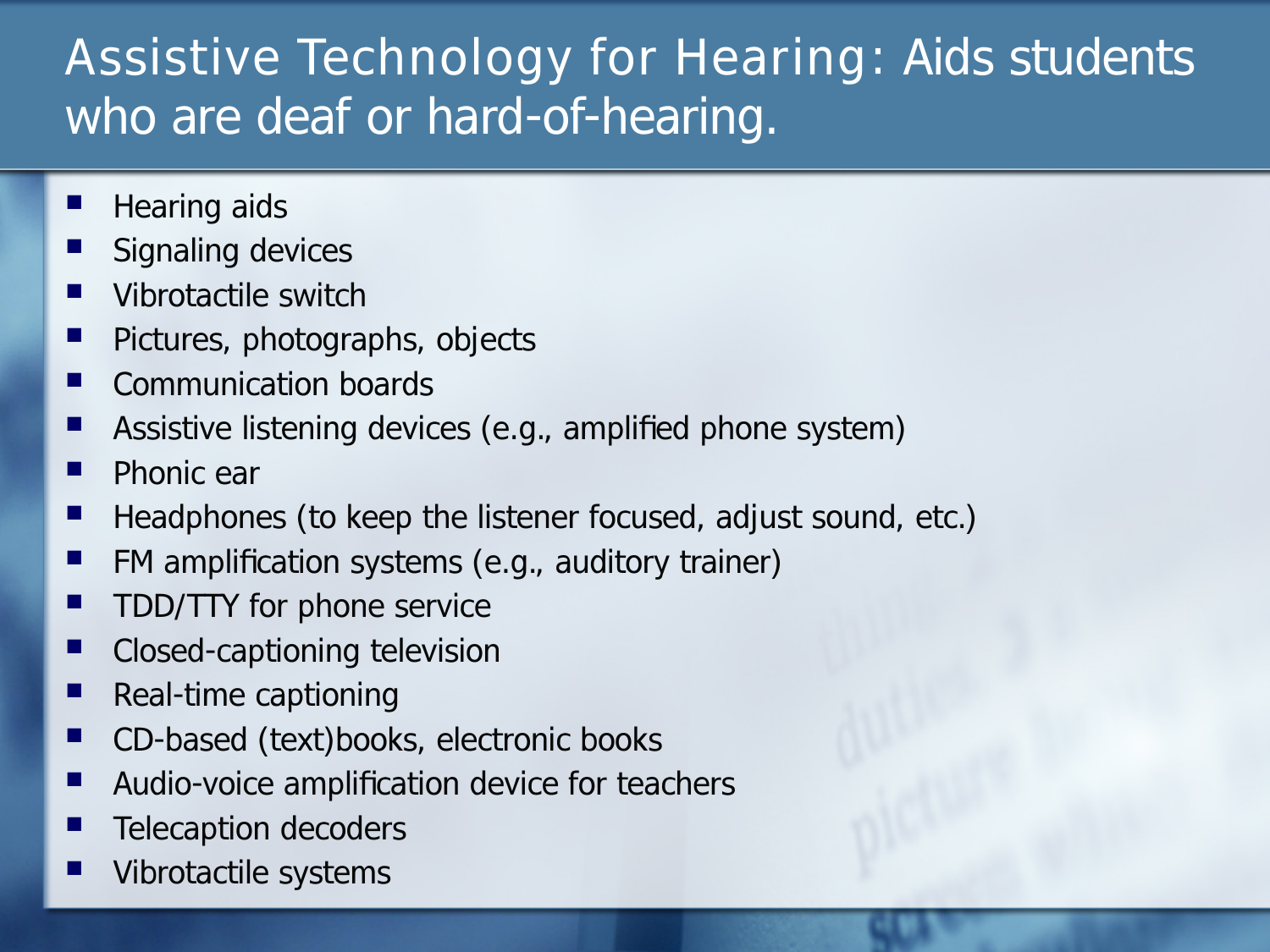

# Assistive Technology for Hearing: Aids students who are deaf or hard-of-hearing.
Hearing aids
Signaling devices
Vibrotactile switch
Pictures, photographs, objects
Communication boards
Assistive listening devices (e.g., amplified phone system)
Phonic ear
Headphones (to keep the listener focused, adjust sound, etc.)
FM amplification systems (e.g., auditory trainer)
TDD/TTY for phone service
Closed-captioning television
Real-time captioning
CD-based (text)books, electronic books
Audio-voice amplification device for teachers
Telecaption decoders
Vibrotactile systems